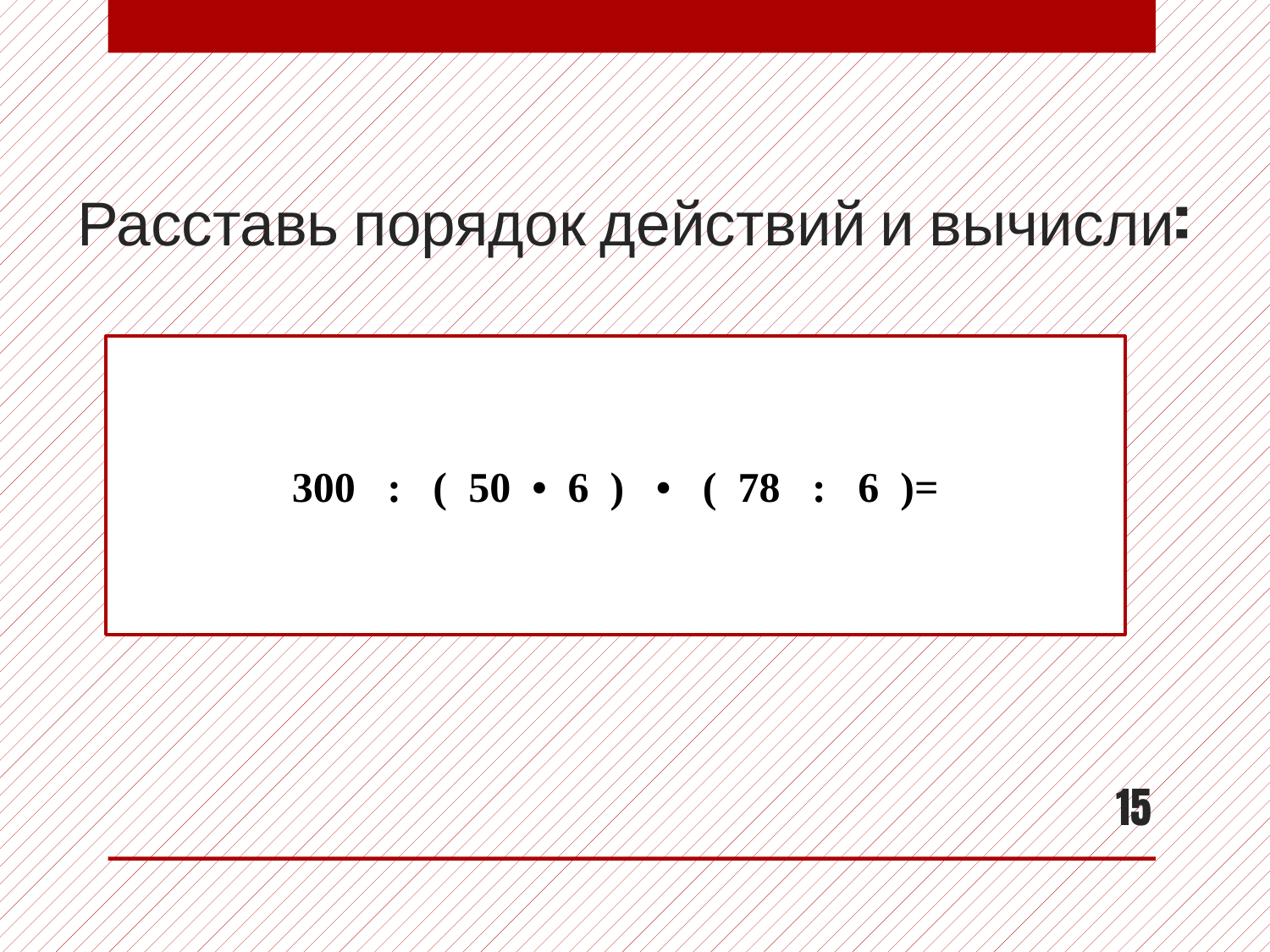

# Расставь порядок действий и вычисли:
300   :   (  50  •  6  )   •   (  78   :   6  )=
15